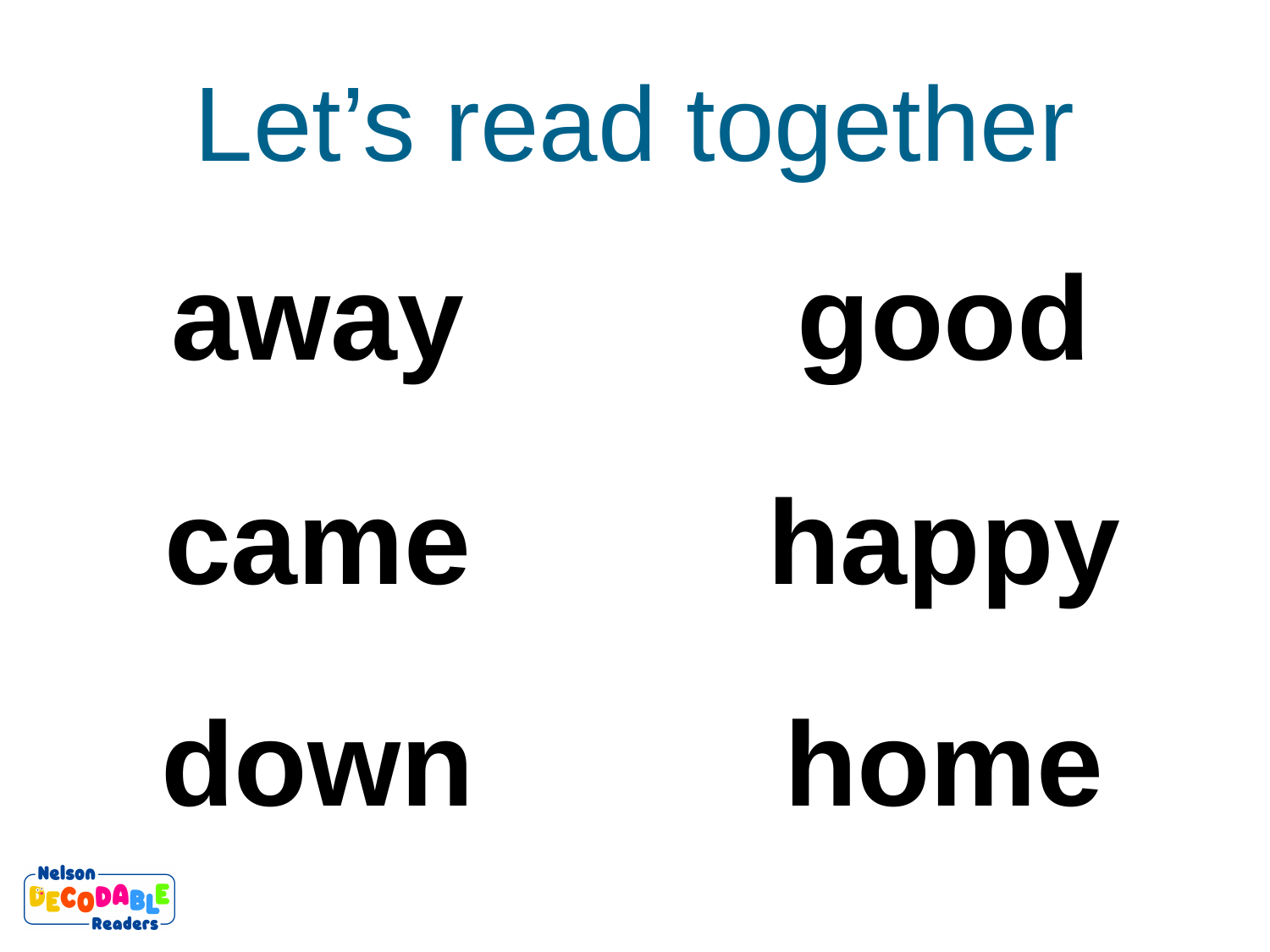

Let’s read together
away
good
came
happy
home
down